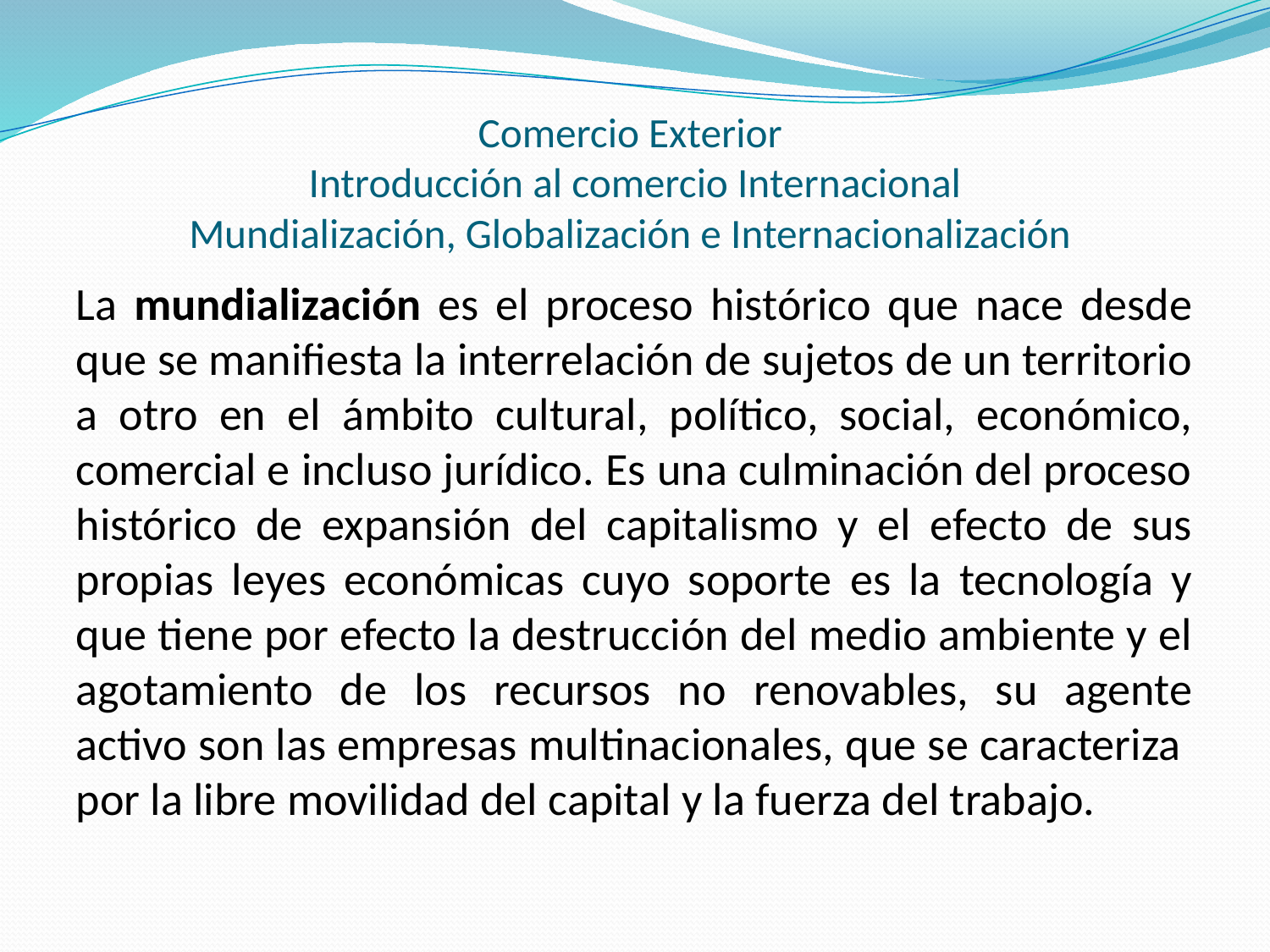

# Comercio Exterior Introducción al comercio Internacional Mundialización, Globalización e Internacionalización
La mundialización es el proceso histórico que nace desde que se manifiesta la interrelación de sujetos de un territorio a otro en el ámbito cultural, político, social, económico, comercial e incluso jurídico. Es una culminación del proceso histórico de expansión del capitalismo y el efecto de sus propias leyes económicas cuyo soporte es la tecnología y que tiene por efecto la destrucción del medio ambiente y el agotamiento de los recursos no renovables, su agente activo son las empresas multinacionales, que se caracteriza  por la libre movilidad del capital y la fuerza del trabajo.